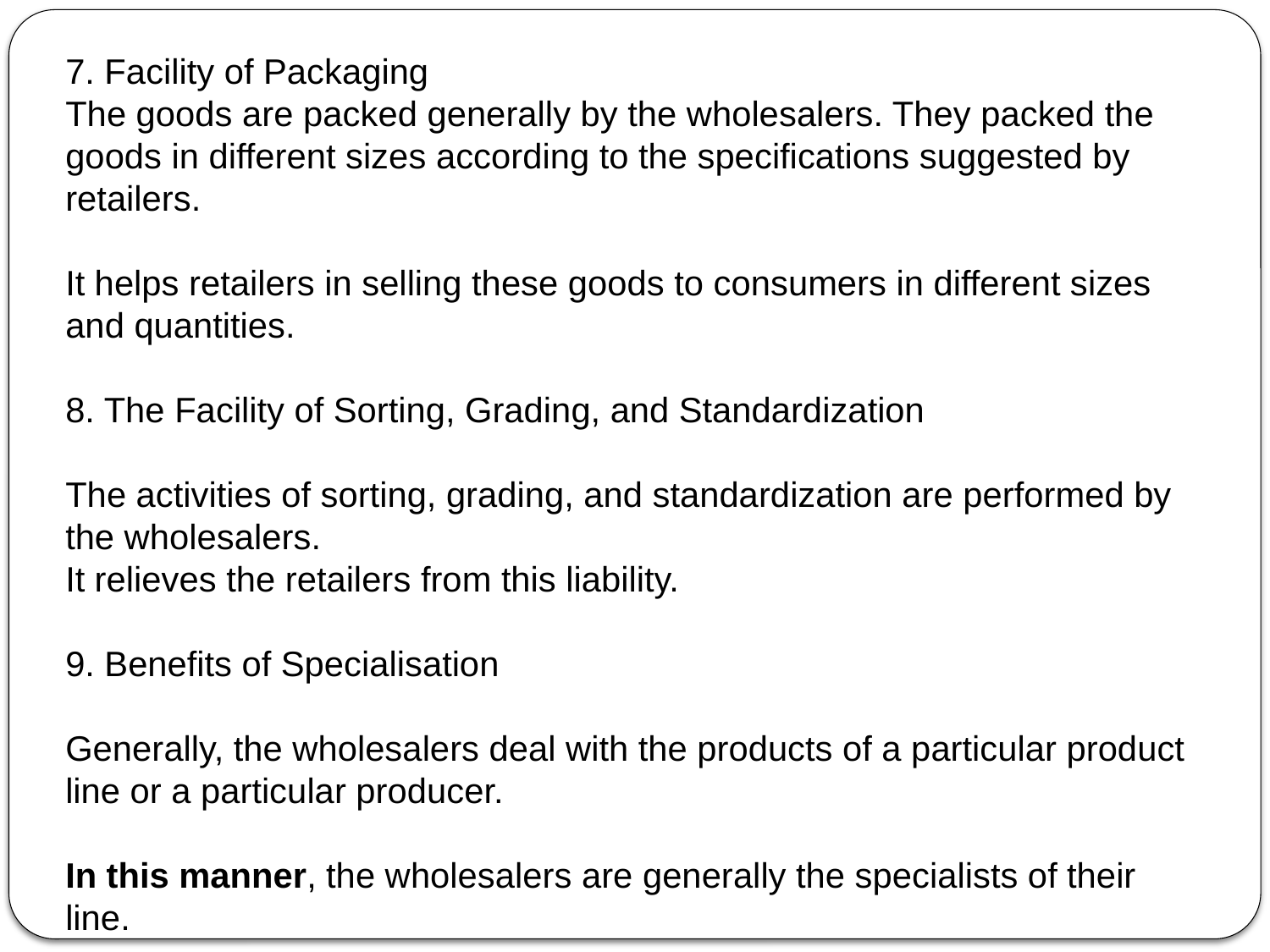

7. Facility of Packaging
The goods are packed generally by the wholesalers. They packed the goods in different sizes according to the specifications suggested by retailers.

It helps retailers in selling these goods to consumers in different sizes and quantities.

8. The Facility of Sorting, Grading, and Standardization

The activities of sorting, grading, and standardization are performed by the wholesalers.
It relieves the retailers from this liability.

9. Benefits of Specialisation

Generally, the wholesalers deal with the products of a particular product line or a particular producer.

In this manner, the wholesalers are generally the specialists of their line.